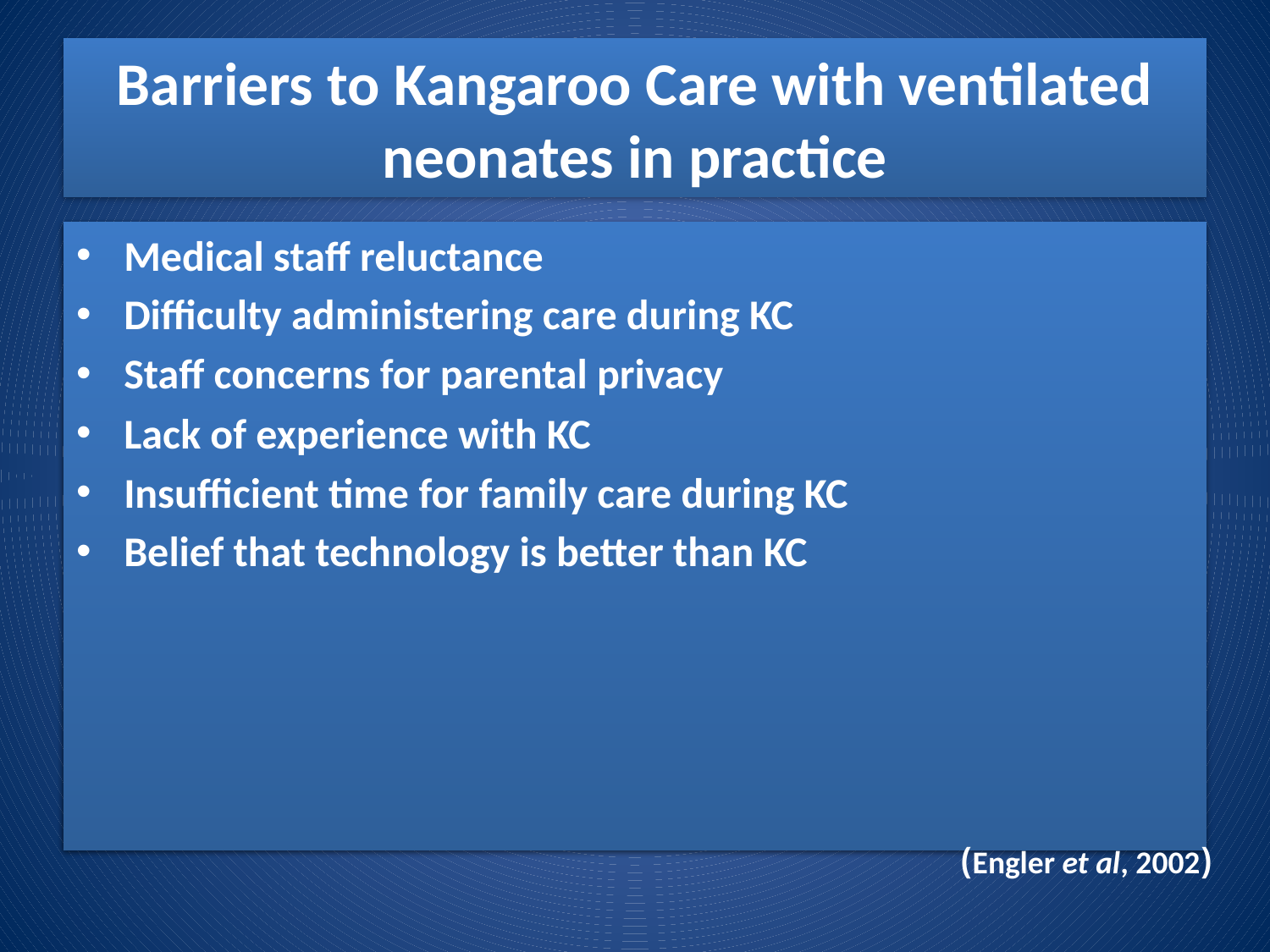

# Barriers to Kangaroo Care with ventilated neonates in practice
Fear of arterial or venous line dislodgement
Fear of accidental extubation
Safety issues for very low birthweight infants
Inconsistency in technique
Nurses’ feelings that their work load increased.
Nursing reluctance.
Medical staff reluctance
Difficulty administering care during KC
Staff concerns for parental privacy
Lack of experience with KC
Insufficient time for family care during KC
Belief that technology is better than KC

(Engler et al, 2002)